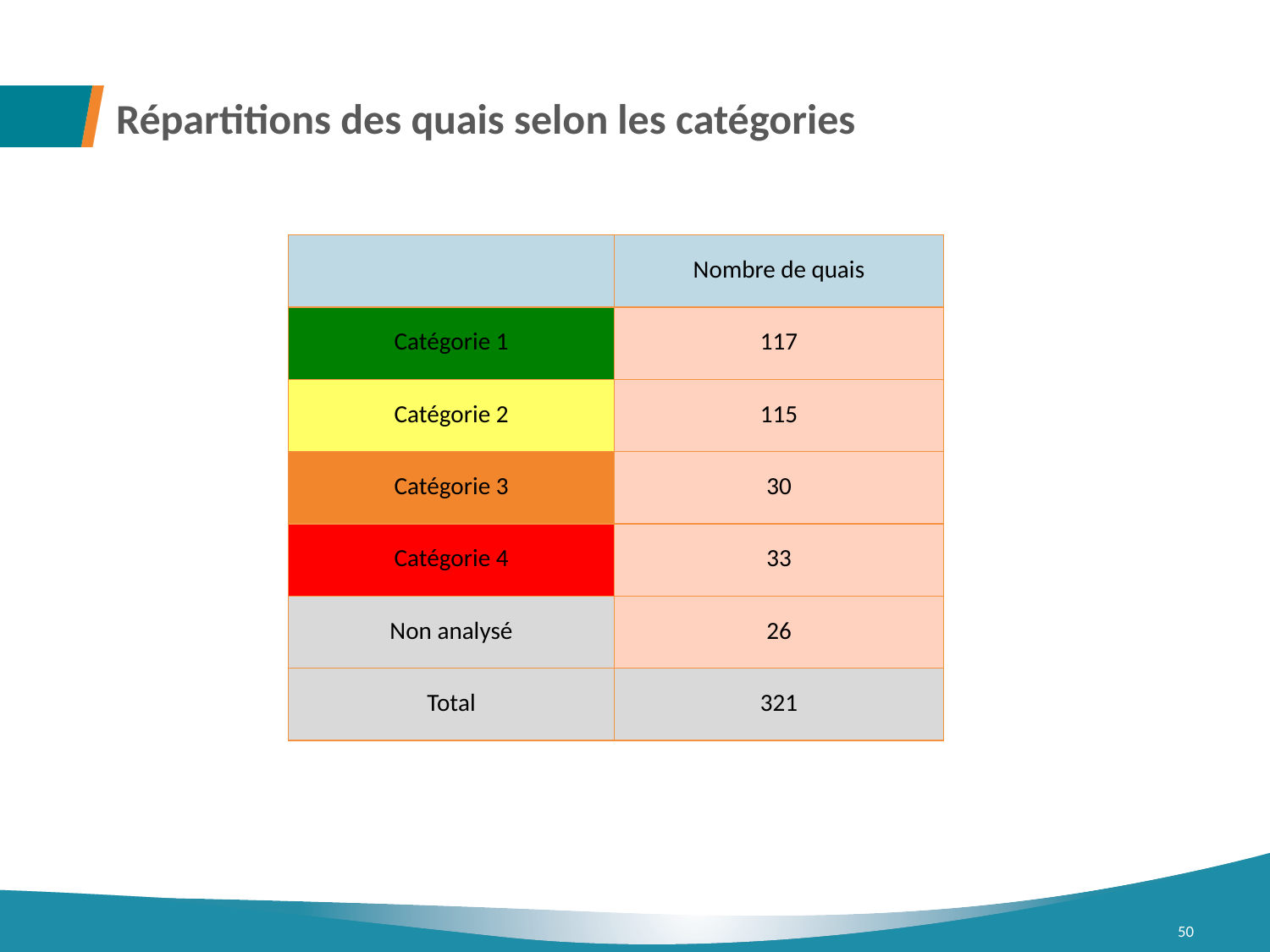

# Répartitions des quais selon les catégories
|  | Nombre de quais |
| --- | --- |
| Catégorie 1 | 117 |
| Catégorie 2 | 115 |
| Catégorie 3 | 30 |
| Catégorie 4 | 33 |
| Non analysé | 26 |
| Total | 321 |
50